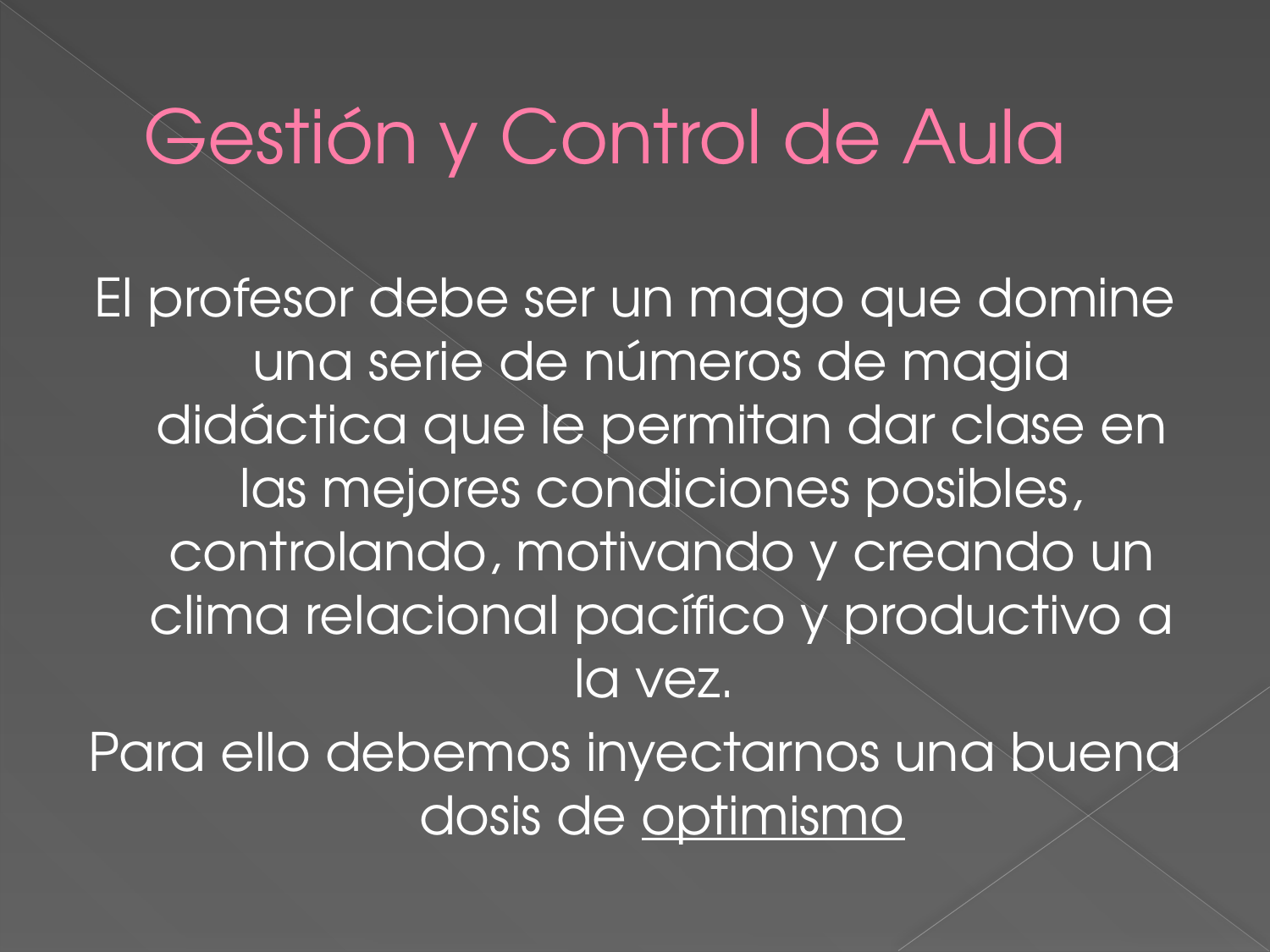

# Gestión y Control de Aula
El profesor debe ser un mago que domine una serie de números de magia didáctica que le permitan dar clase en las mejores condiciones posibles, controlando, motivando y creando un clima relacional pacífico y productivo a la vez.
Para ello debemos inyectarnos una buena dosis de optimismo